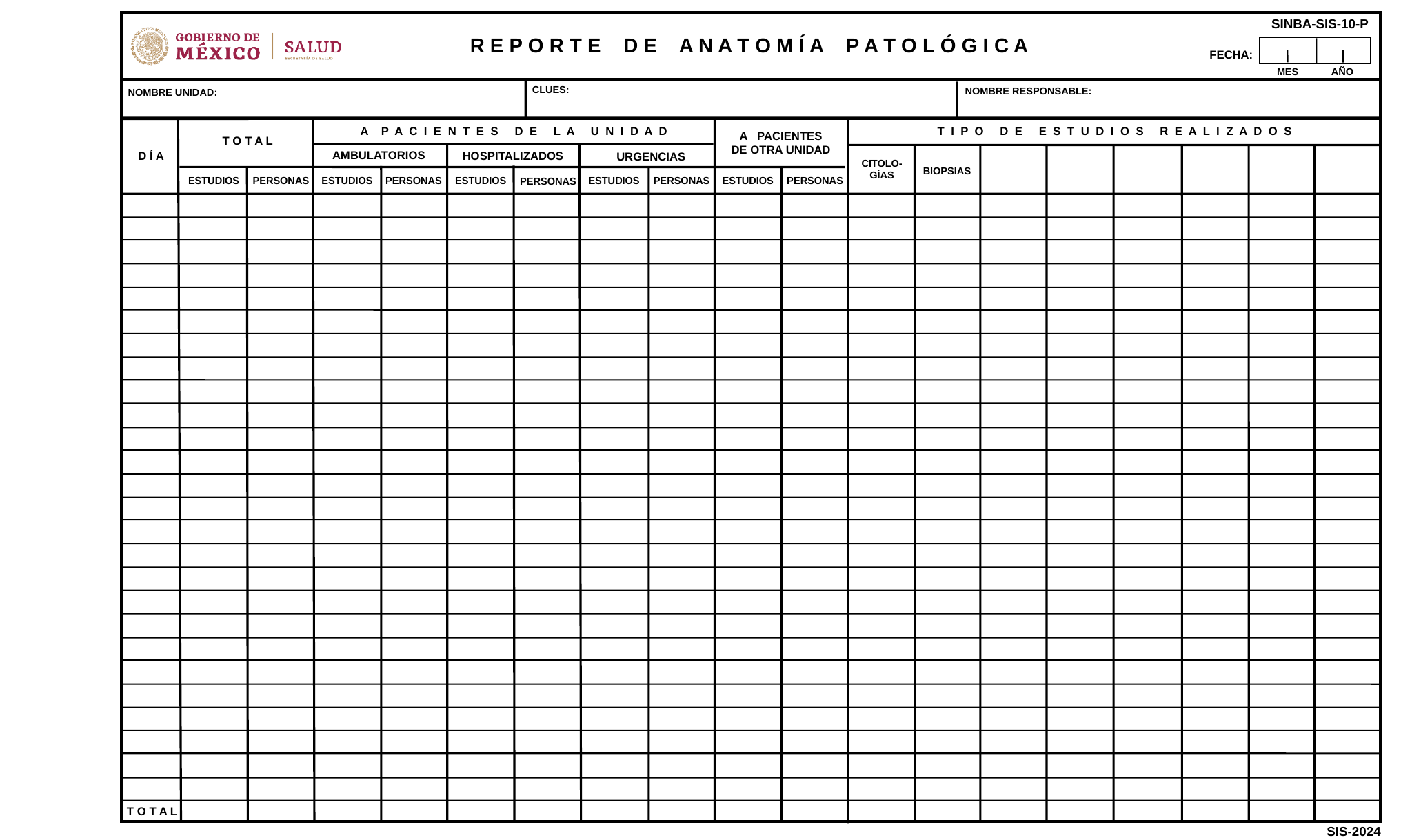

R E P O R T E    D E    A N A T O M Í A    P A T O L Ó G I C A
CLUES:
NOMBRE RESPONSABLE:

NOMBRE UNIDAD:

A    P  A  C  I  E  N  T  E  S     D  E     L  A     U  N  I  D  A  D
T  I  P  O     D  E     E  S  T  U  D  I  O  S     R  E  A  L  I  Z  A  D  O  S
A   PACIENTES
DE OTRA UNIDAD
T O T A L

AMBULATORIOS
D Í A

HOSPITALIZADOS

URGENCIAS

CITOLO-GÍAS
BIOPSIAS

ESTUDIOS
PERSONAS
ESTUDIOS
PERSONAS
ESTUDIOS
ESTUDIOS
PERSONAS
ESTUDIOS
PERSONAS
PERSONAS

T O T A L